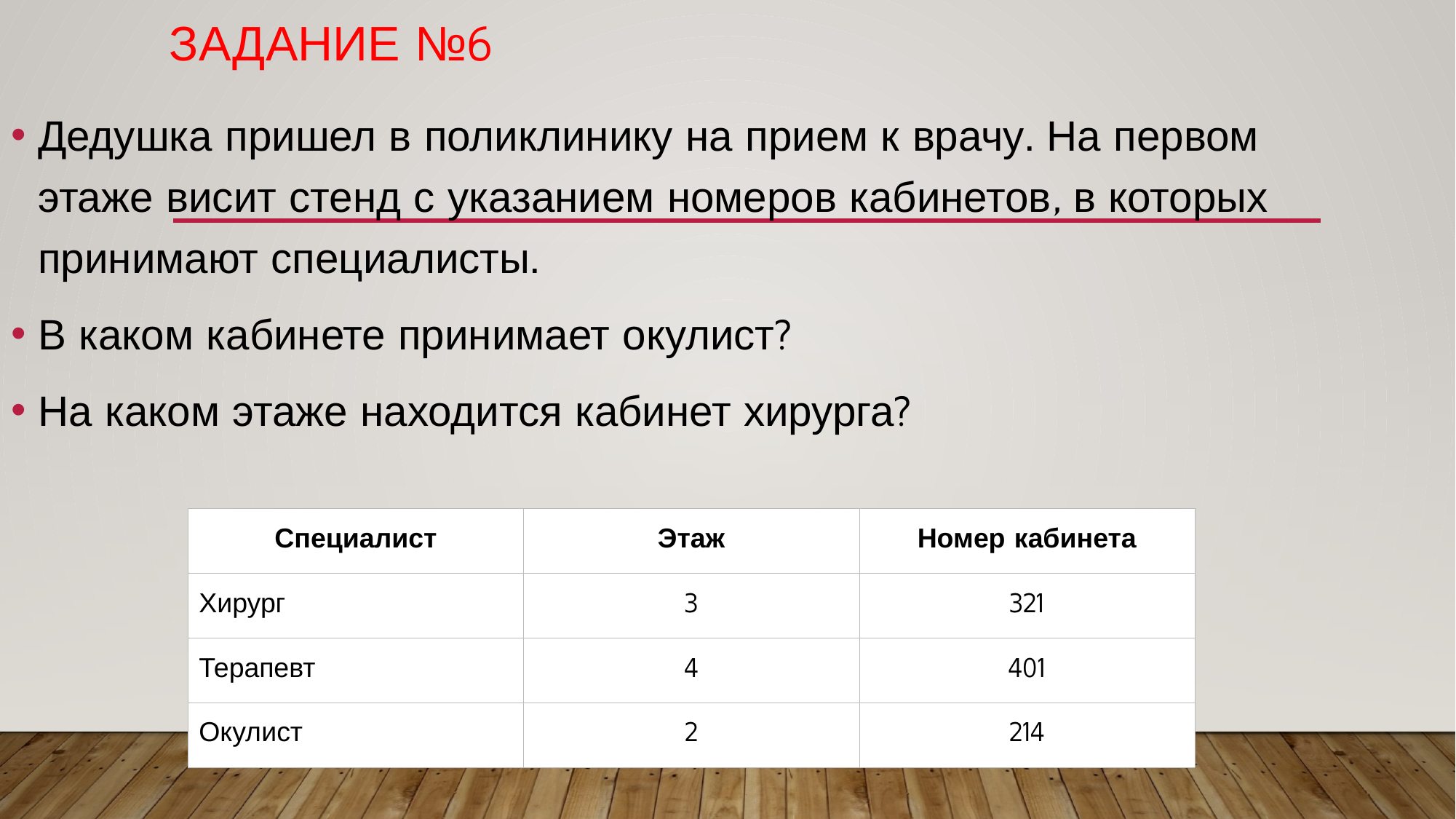

# Задание №6
Дедушка пришел в поликлинику на прием к врачу. На первом этаже висит стенд с указанием номеров кабинетов, в которых принимают специалисты.
В каком кабинете принимает окулист?
На каком этаже находится кабинет хирурга?

| Специалист | Этаж | Номер кабинета |
| --- | --- | --- |
| Хирург | 3 | 321 |
| Терапевт | 4 | 401 |
| Окулист | 2 | 214 |